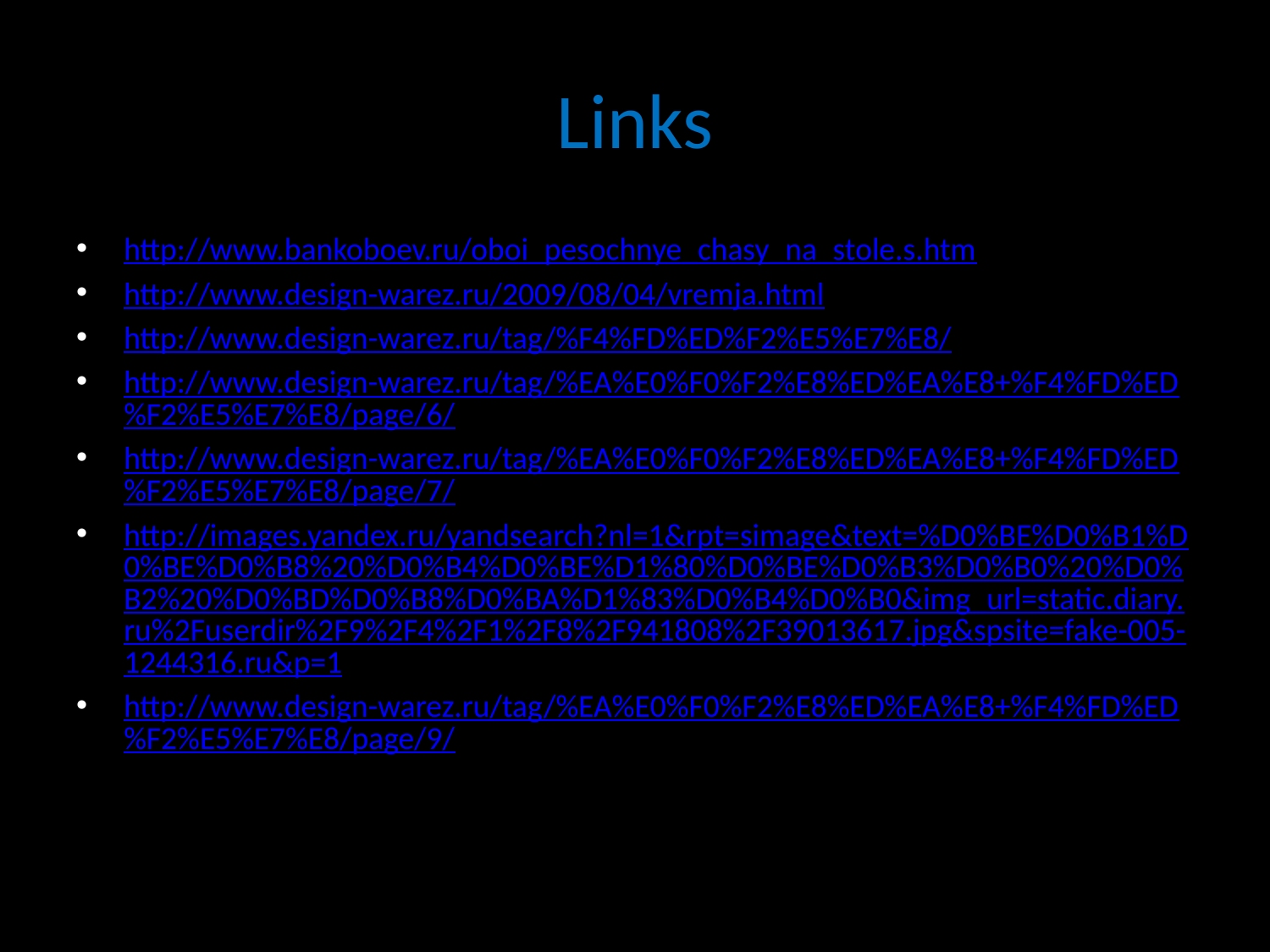

# Links
http://www.bankoboev.ru/oboi_pesochnye_chasy_na_stole.s.htm
http://www.design-warez.ru/2009/08/04/vremja.html
http://www.design-warez.ru/tag/%F4%FD%ED%F2%E5%E7%E8/
http://www.design-warez.ru/tag/%EA%E0%F0%F2%E8%ED%EA%E8+%F4%FD%ED%F2%E5%E7%E8/page/6/
http://www.design-warez.ru/tag/%EA%E0%F0%F2%E8%ED%EA%E8+%F4%FD%ED%F2%E5%E7%E8/page/7/
http://images.yandex.ru/yandsearch?nl=1&rpt=simage&text=%D0%BE%D0%B1%D0%BE%D0%B8%20%D0%B4%D0%BE%D1%80%D0%BE%D0%B3%D0%B0%20%D0%B2%20%D0%BD%D0%B8%D0%BA%D1%83%D0%B4%D0%B0&img_url=static.diary.ru%2Fuserdir%2F9%2F4%2F1%2F8%2F941808%2F39013617.jpg&spsite=fake-005-1244316.ru&p=1
http://www.design-warez.ru/tag/%EA%E0%F0%F2%E8%ED%EA%E8+%F4%FD%ED%F2%E5%E7%E8/page/9/